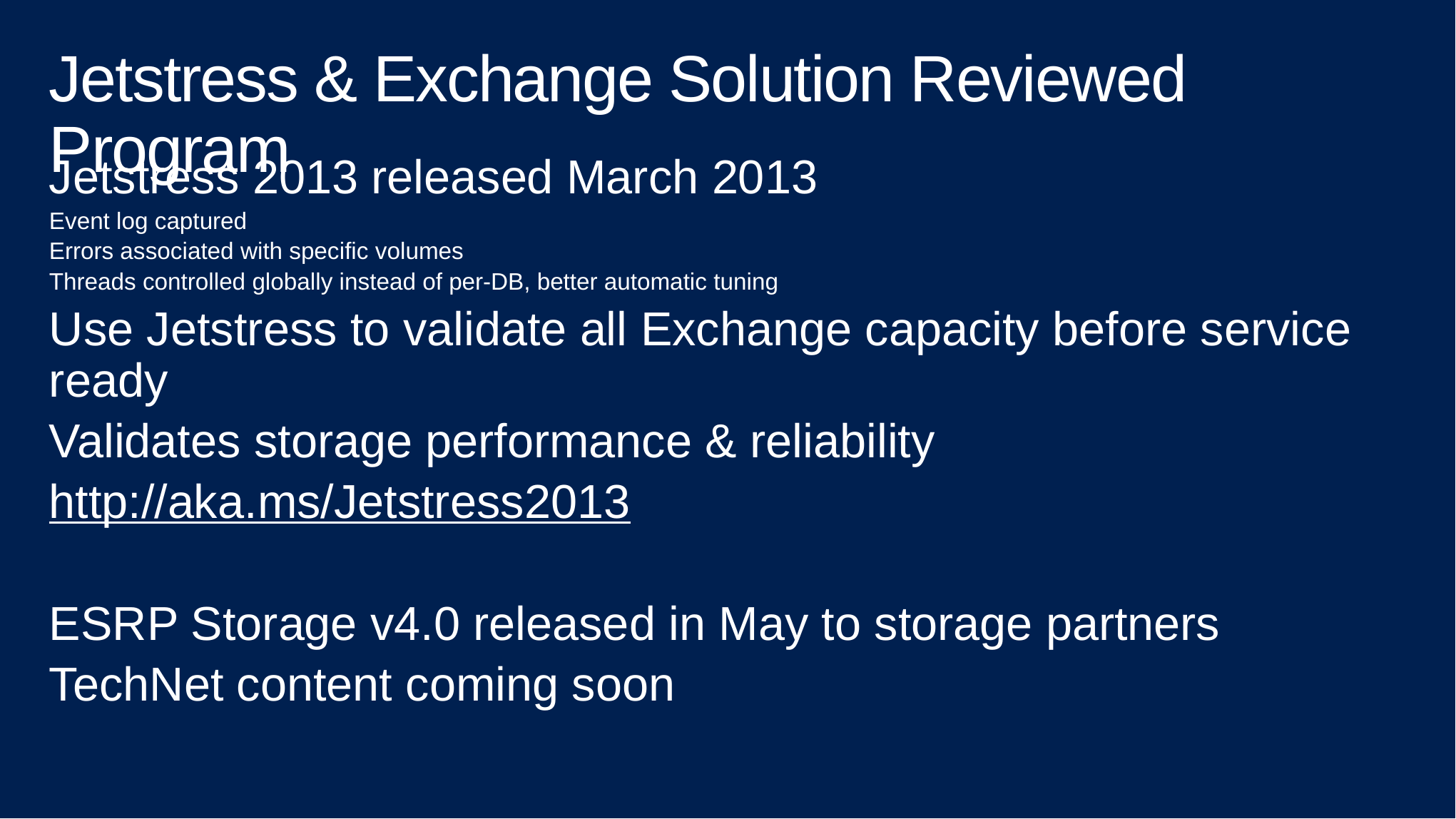

# Jetstress & Exchange Solution Reviewed Program
Jetstress 2013 released March 2013
Event log captured
Errors associated with specific volumes
Threads controlled globally instead of per-DB, better automatic tuning
Use Jetstress to validate all Exchange capacity before service ready
Validates storage performance & reliability
http://aka.ms/Jetstress2013

ESRP Storage v4.0 released in May to storage partners
TechNet content coming soon